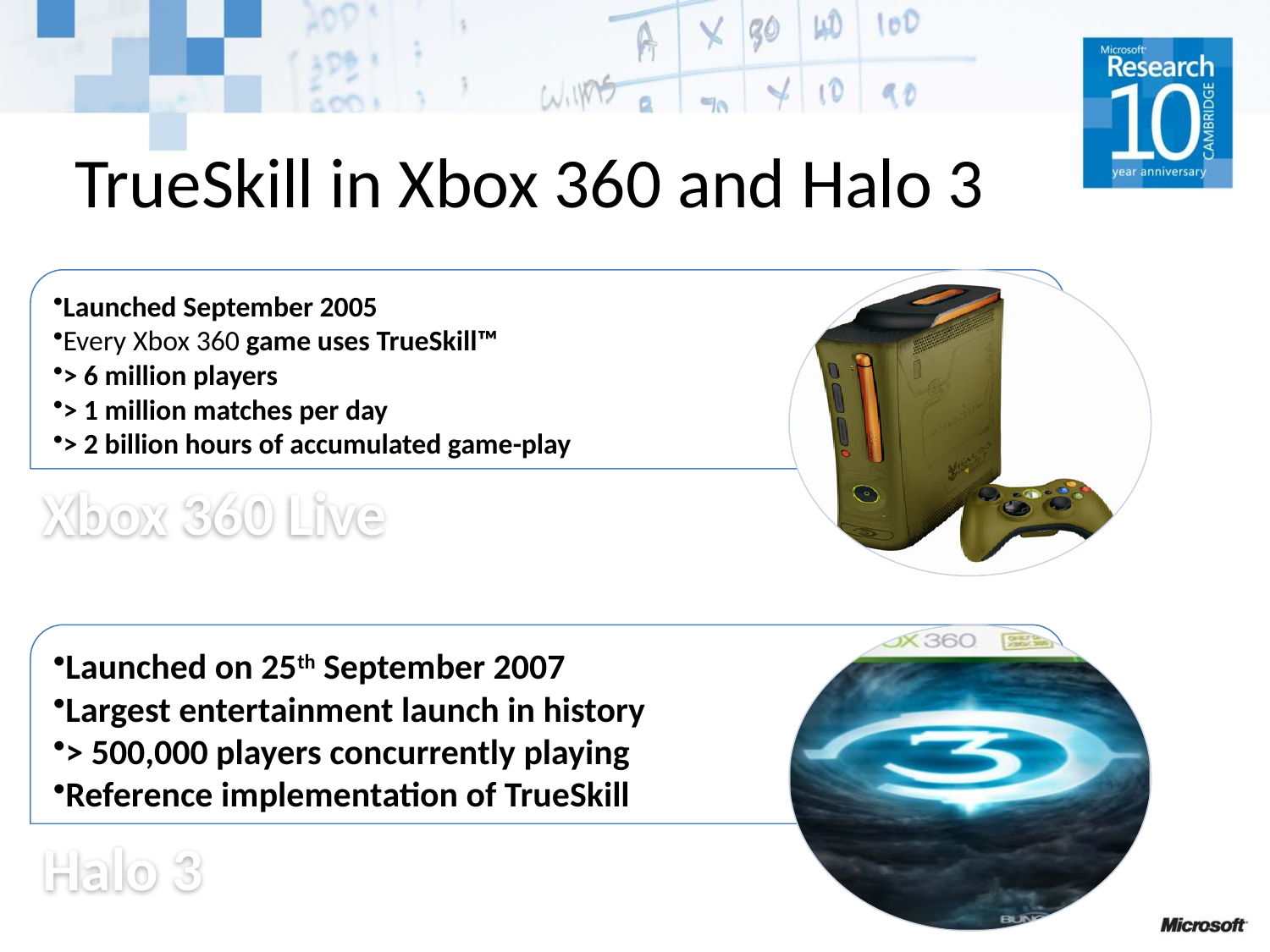

# TrueSkill in Xbox 360 and Halo 3
Xbox 360 Live
Launched September 2005
Every Xbox 360 game uses TrueSkill™
> 6 million players
> 1 million matches per day
> 2 billion hours of accumulated game-play
Halo 3
Launched on 25th September 2007
Largest entertainment launch in history
> 500,000 players concurrently playing
Reference implementation of TrueSkill